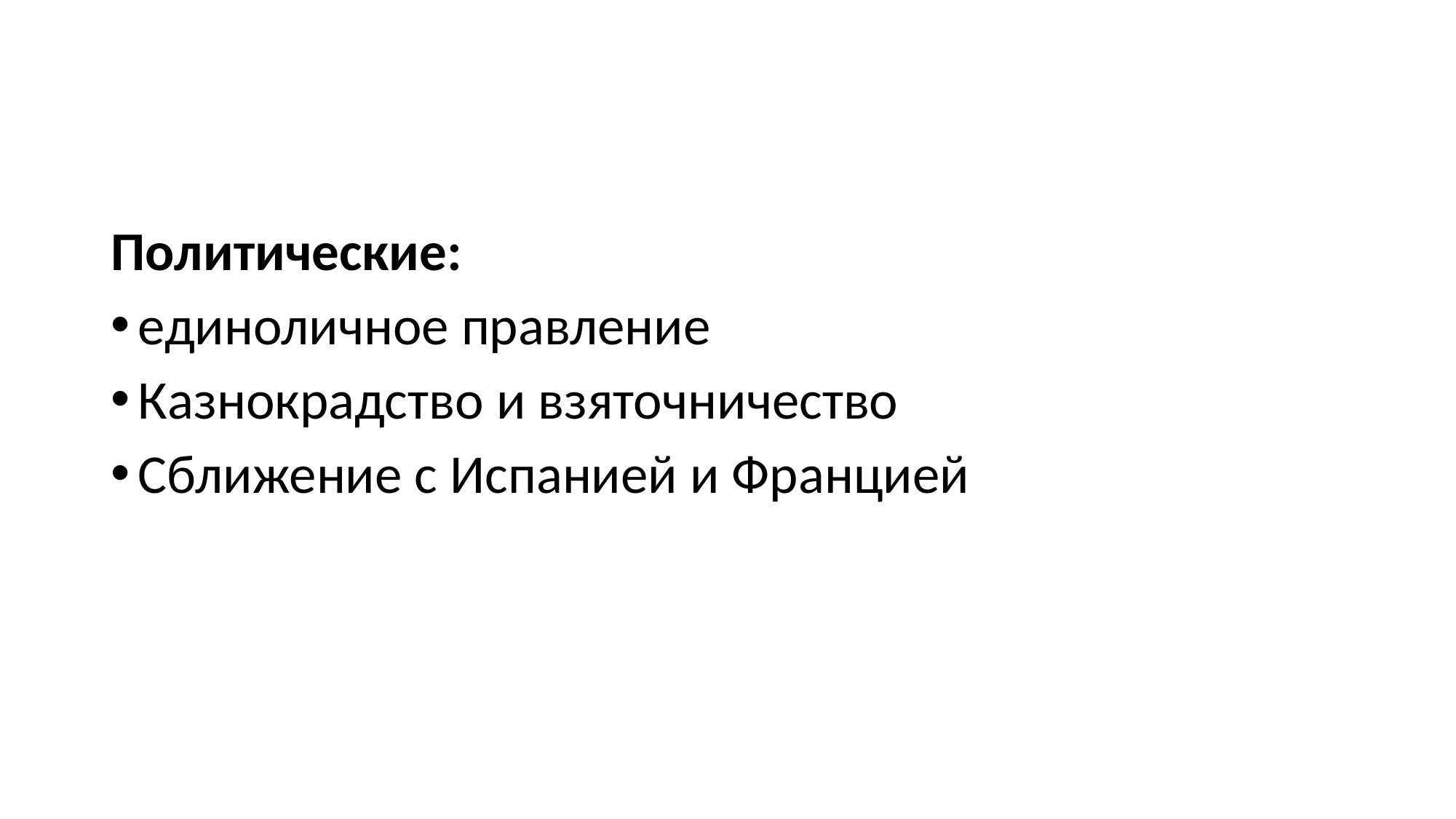

#
Политические:
единоличное правление
Казнокрадство и взяточничество
Сближение с Испанией и Францией